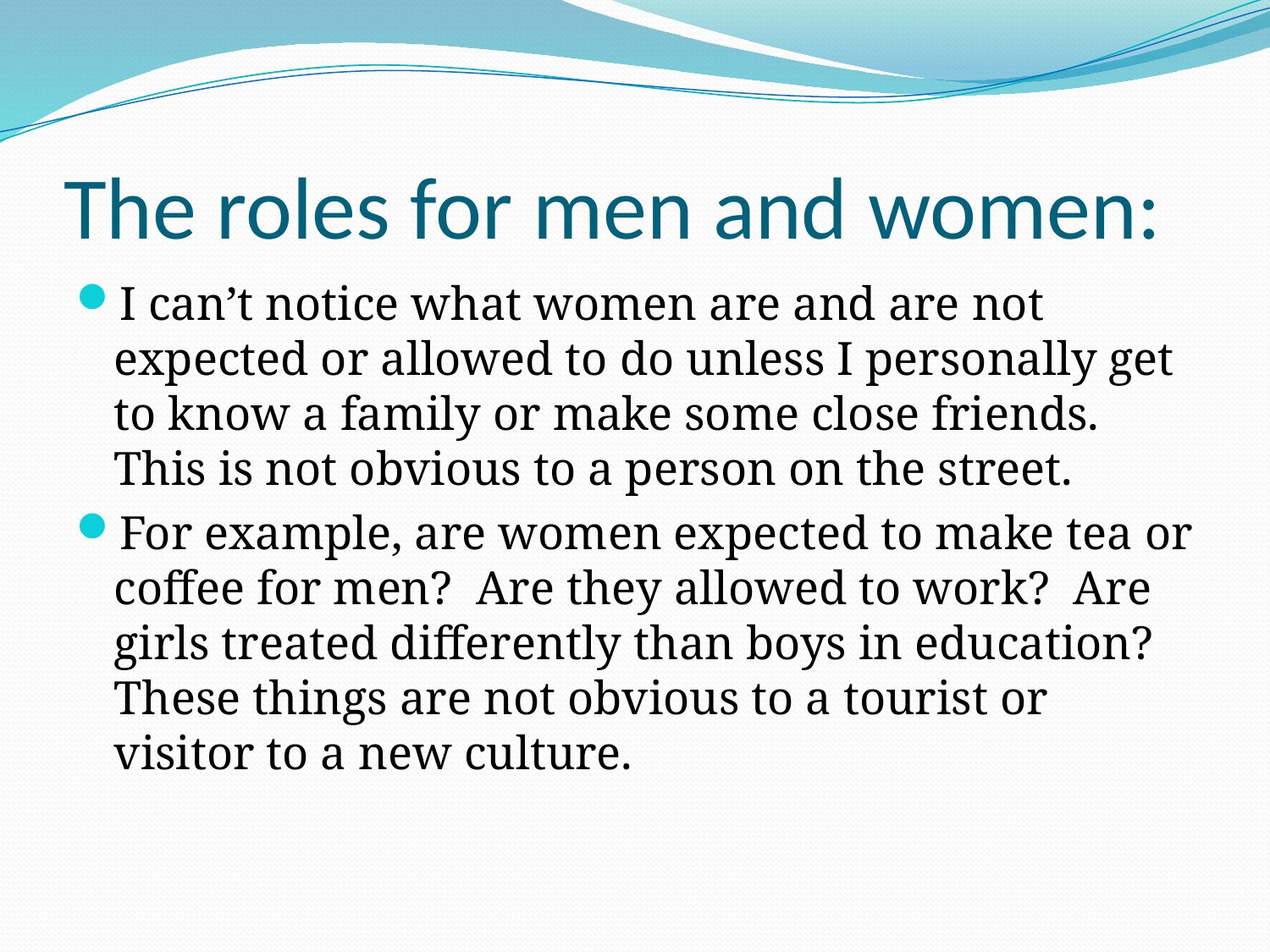

# The roles for men and women:
I can’t notice what women are and are not expected or allowed to do unless I personally get to know a family or make some close friends.  This is not obvious to a person on the street.
For example, are women expected to make tea or coffee for men?  Are they allowed to work?  Are girls treated differently than boys in education? These things are not obvious to a tourist or visitor to a new culture.